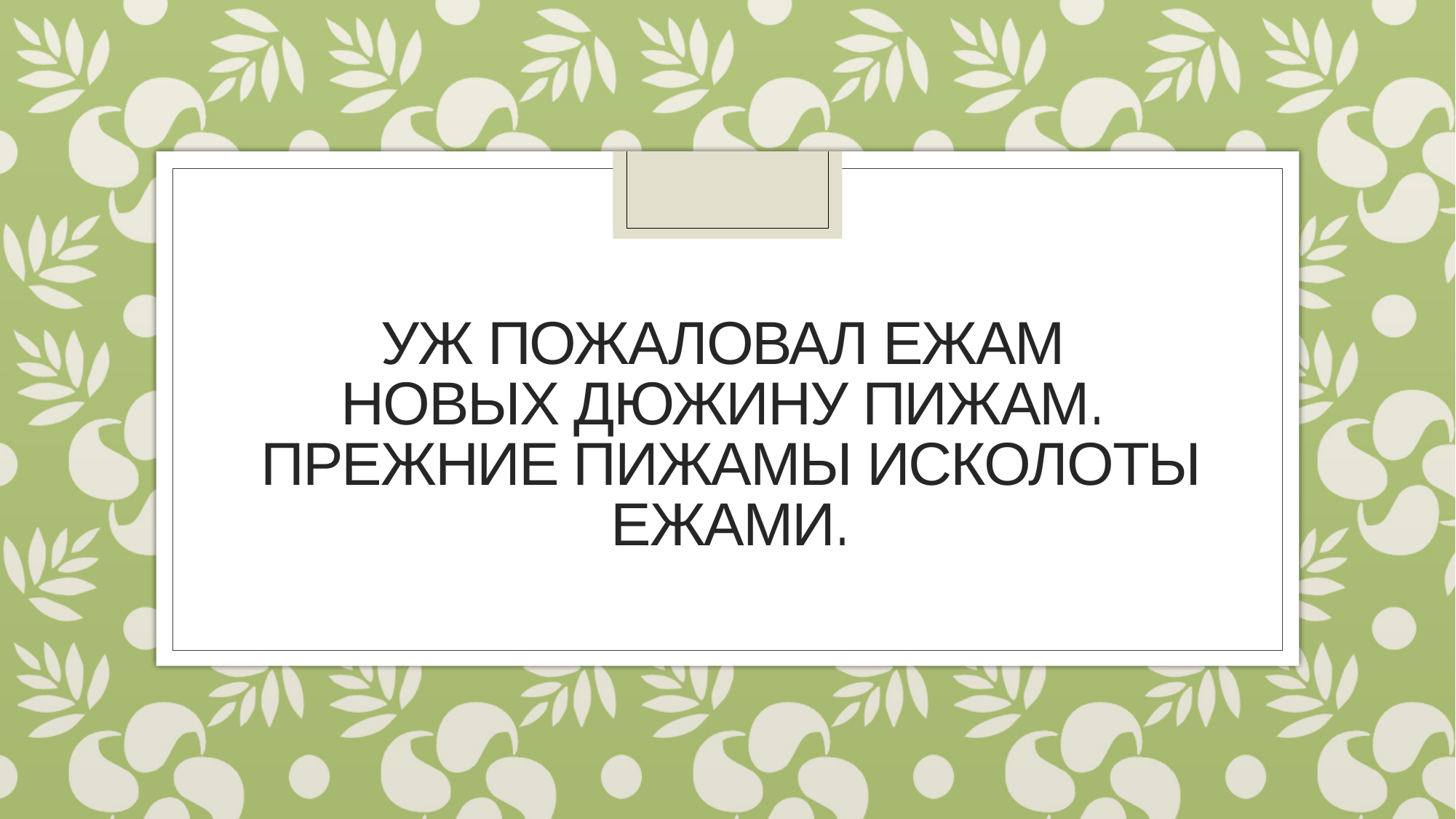

# Уж пожаловал ежам  Новых дюжину пижам.  Прежние пижамы Исколоты ежами.